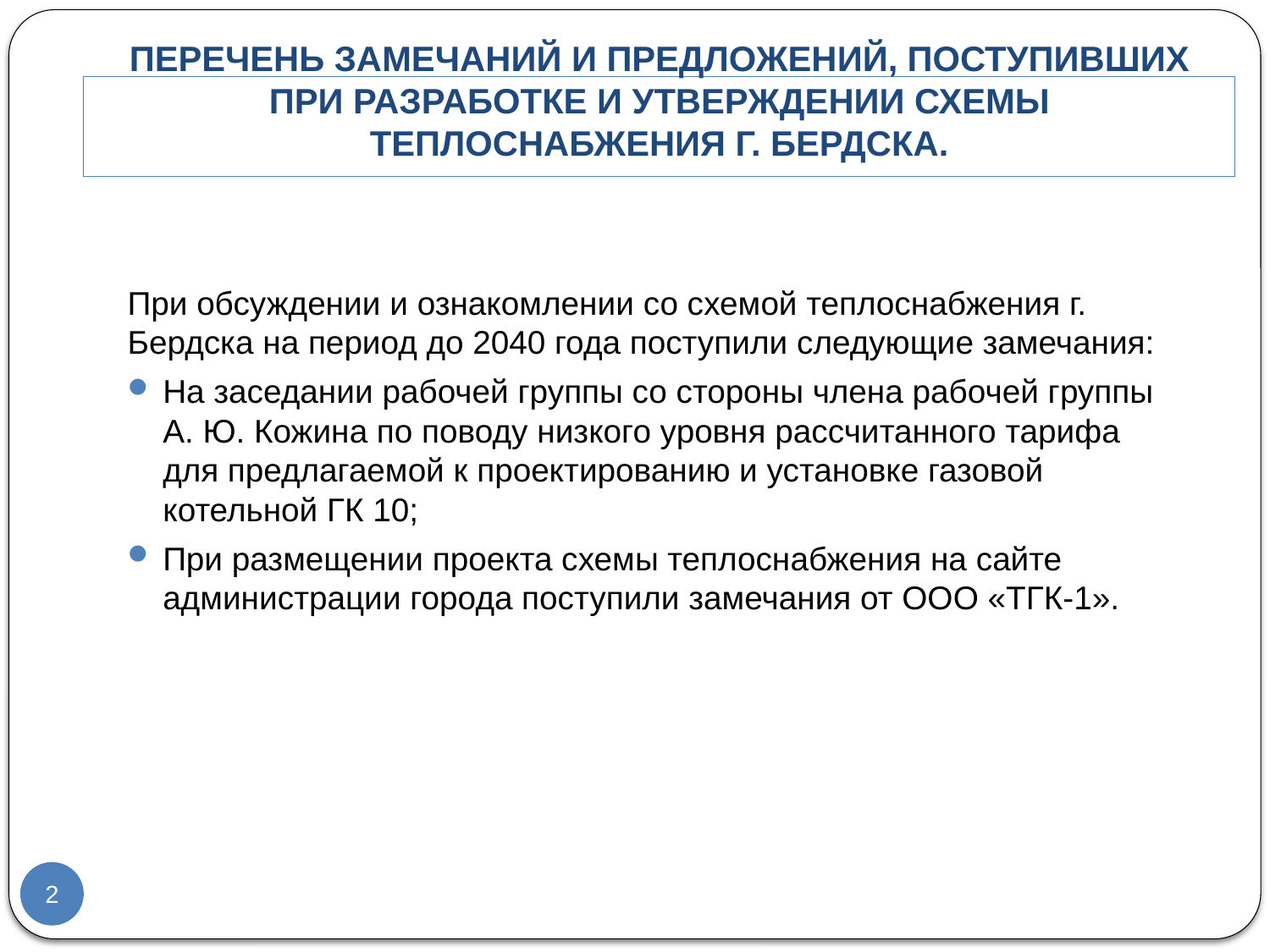

# Перечень замечаний и предложений, поступивших при разработке и утверждении схемы теплоснабжения г. Бердска.
При обсуждении и ознакомлении со схемой теплоснабжения г. Бердска на период до 2040 года поступили следующие замечания:
На заседании рабочей группы со стороны члена рабочей группы А. Ю. Кожина по поводу низкого уровня рассчитанного тарифа для предлагаемой к проектированию и установке газовой котельной ГК 10;
При размещении проекта схемы теплоснабжения на сайте администрации города поступили замечания от ООО «ТГК-1».
2